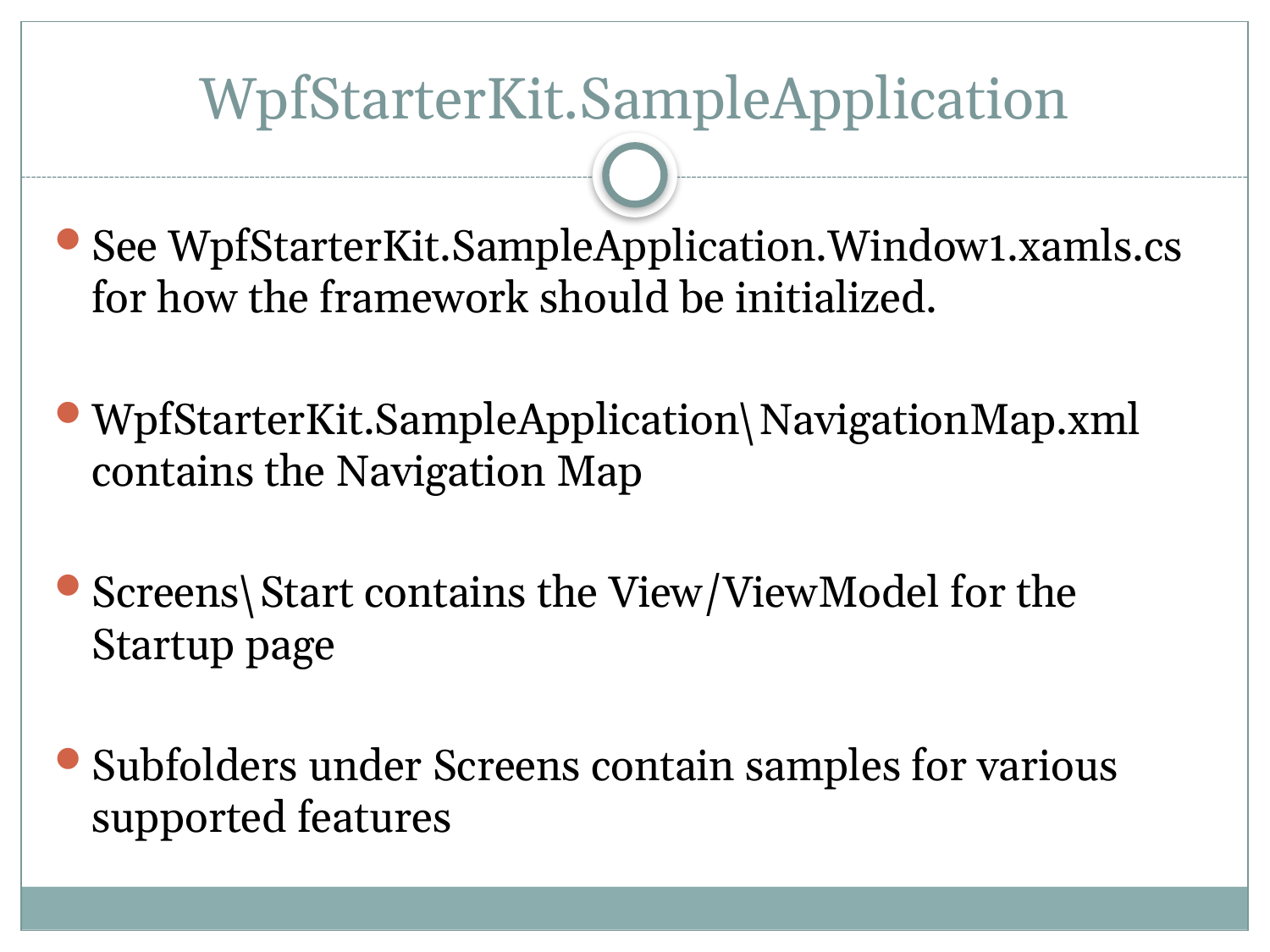

# WpfStarterKit.SampleApplication
See WpfStarterKit.SampleApplication.Window1.xamls.cs for how the framework should be initialized.

WpfStarterKit.SampleApplication\NavigationMap.xml contains the Navigation Map

Screens\Start contains the View/ViewModel for the Startup page

Subfolders under Screens contain samples for various supported features